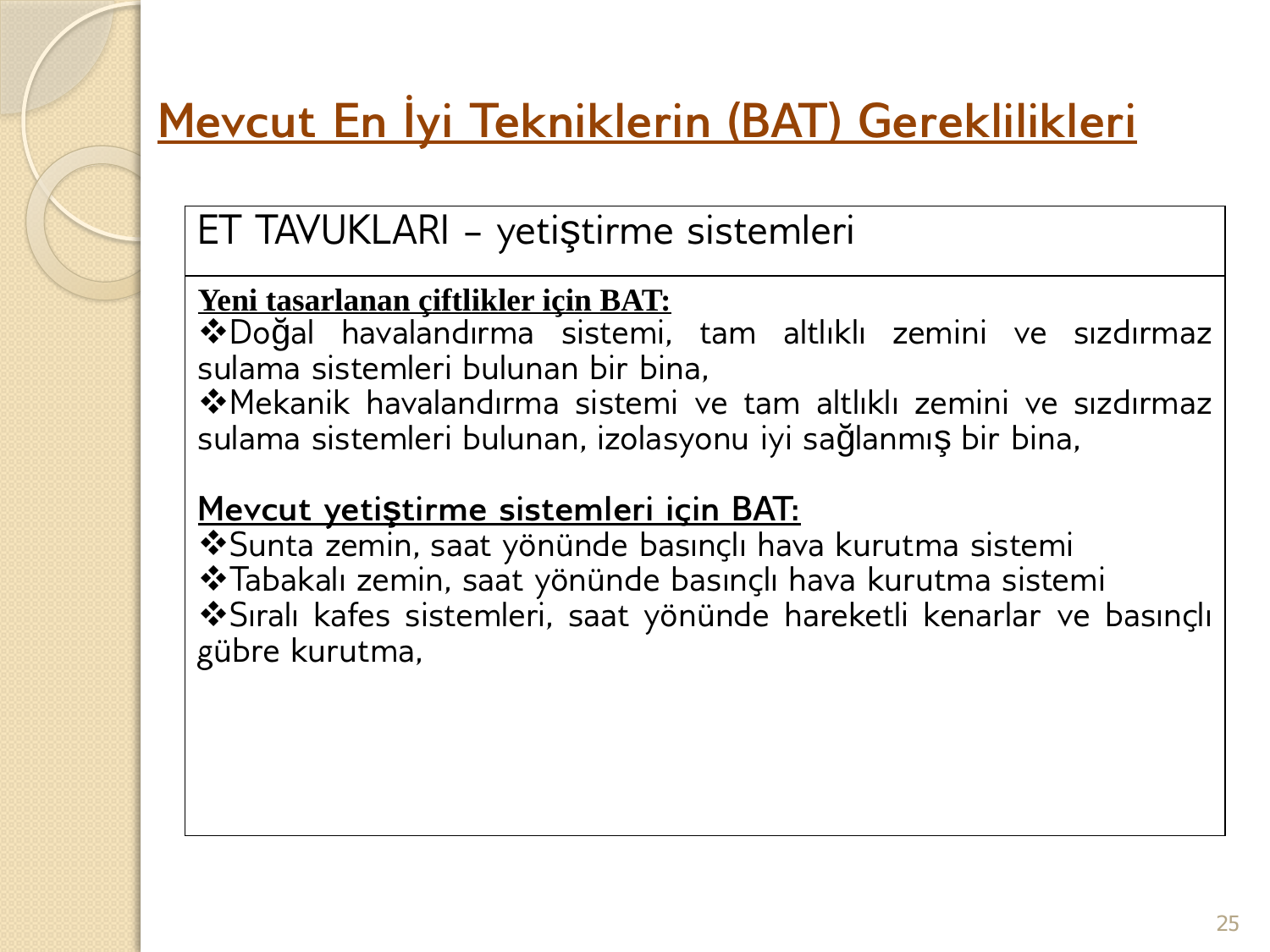

# Mevcut En İyi Tekniklerin (BAT) Gereklilikleri
| ET TAVUKLARI – yetiştirme sistemleri |
| --- |
| Yeni tasarlanan çiftlikler için BAT: Doğal havalandırma sistemi, tam altlıklı zemini ve sızdırmaz sulama sistemleri bulunan bir bina, Mekanik havalandırma sistemi ve tam altlıklı zemini ve sızdırmaz sulama sistemleri bulunan, izolasyonu iyi sağlanmış bir bina, Mevcut yetiştirme sistemleri için BAT: Sunta zemin, saat yönünde basınçlı hava kurutma sistemi Tabakalı zemin, saat yönünde basınçlı hava kurutma sistemi Sıralı kafes sistemleri, saat yönünde hareketli kenarlar ve basınçlı gübre kurutma, |
25